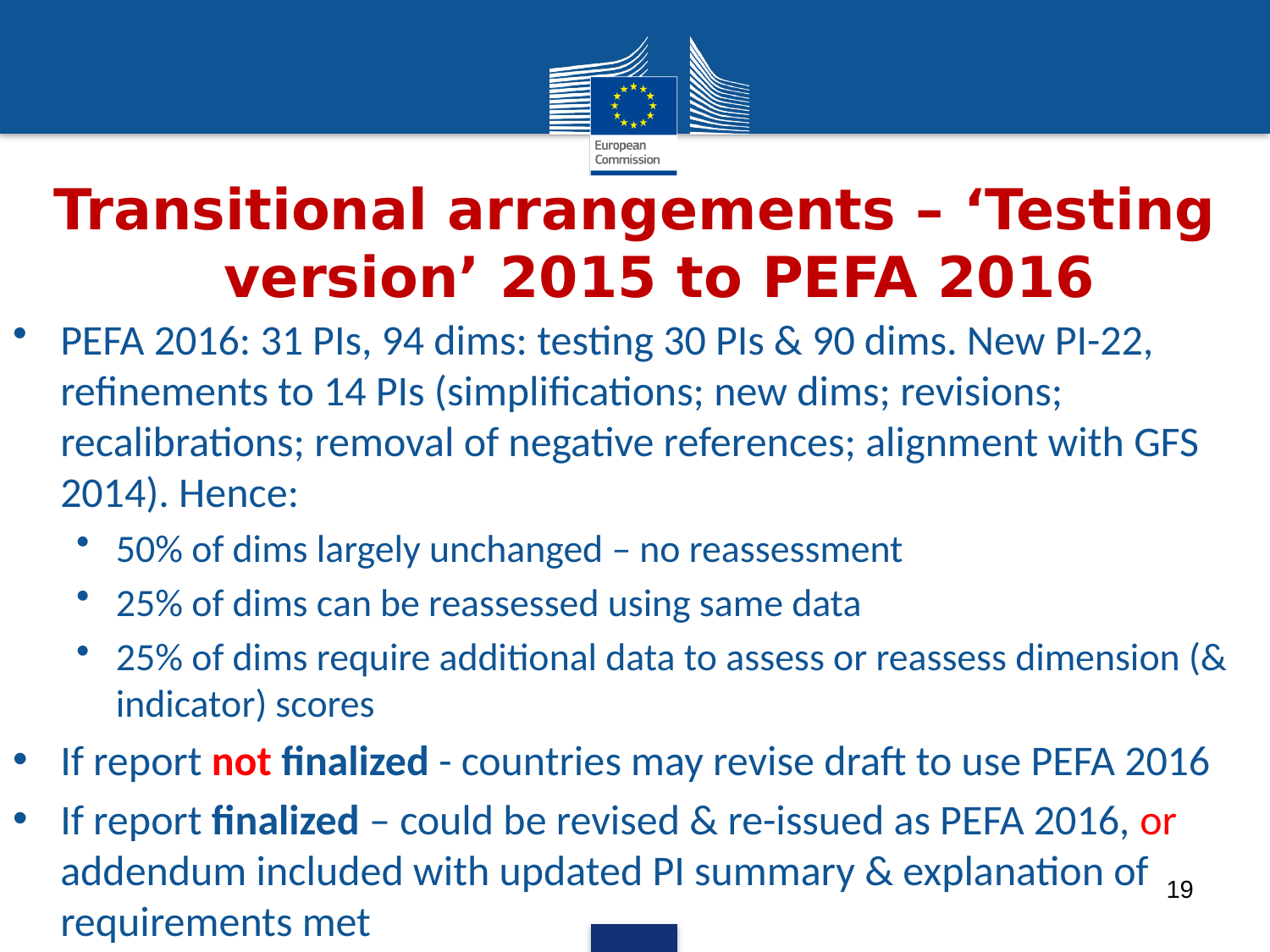

# Transitional arrangements – ‘Testing version’ 2015 to PEFA 2016
PEFA 2016: 31 PIs, 94 dims: testing 30 PIs & 90 dims. New PI-22, refinements to 14 PIs (simplifications; new dims; revisions; recalibrations; removal of negative references; alignment with GFS 2014). Hence:
50% of dims largely unchanged – no reassessment
25% of dims can be reassessed using same data
25% of dims require additional data to assess or reassess dimension (& indicator) scores
If report not finalized - countries may revise draft to use PEFA 2016
If report finalized – could be revised & re-issued as PEFA 2016, or addendum included with updated PI summary & explanation of requirements met
19